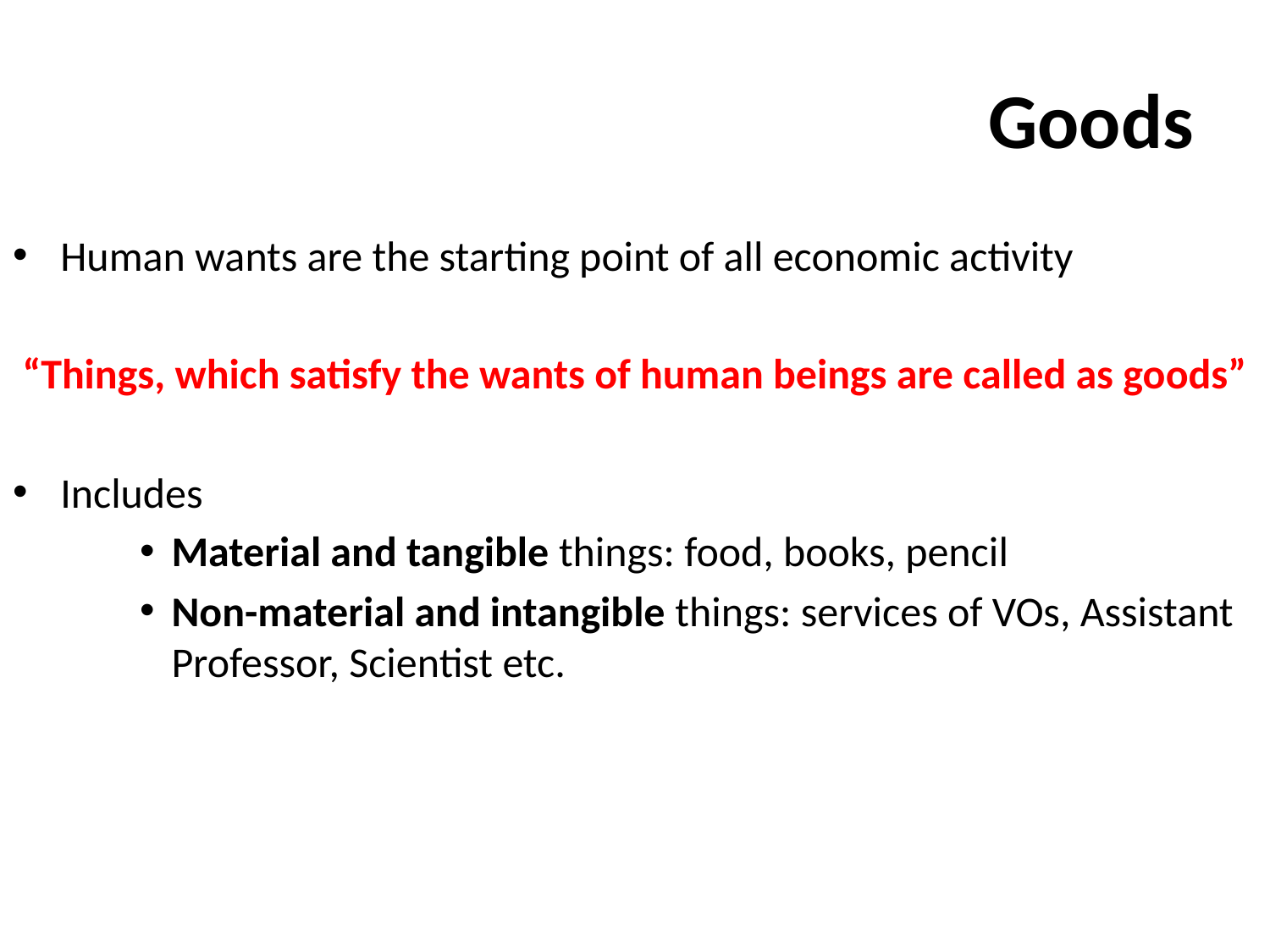

# Goods
Human wants are the starting point of all economic activity

“Things, which satisfy the wants of human beings are called as goods”

Includes
Material and tangible things: food, books, pencil
Non-material and intangible things: services of VOs, Assistant Professor, Scientist etc.